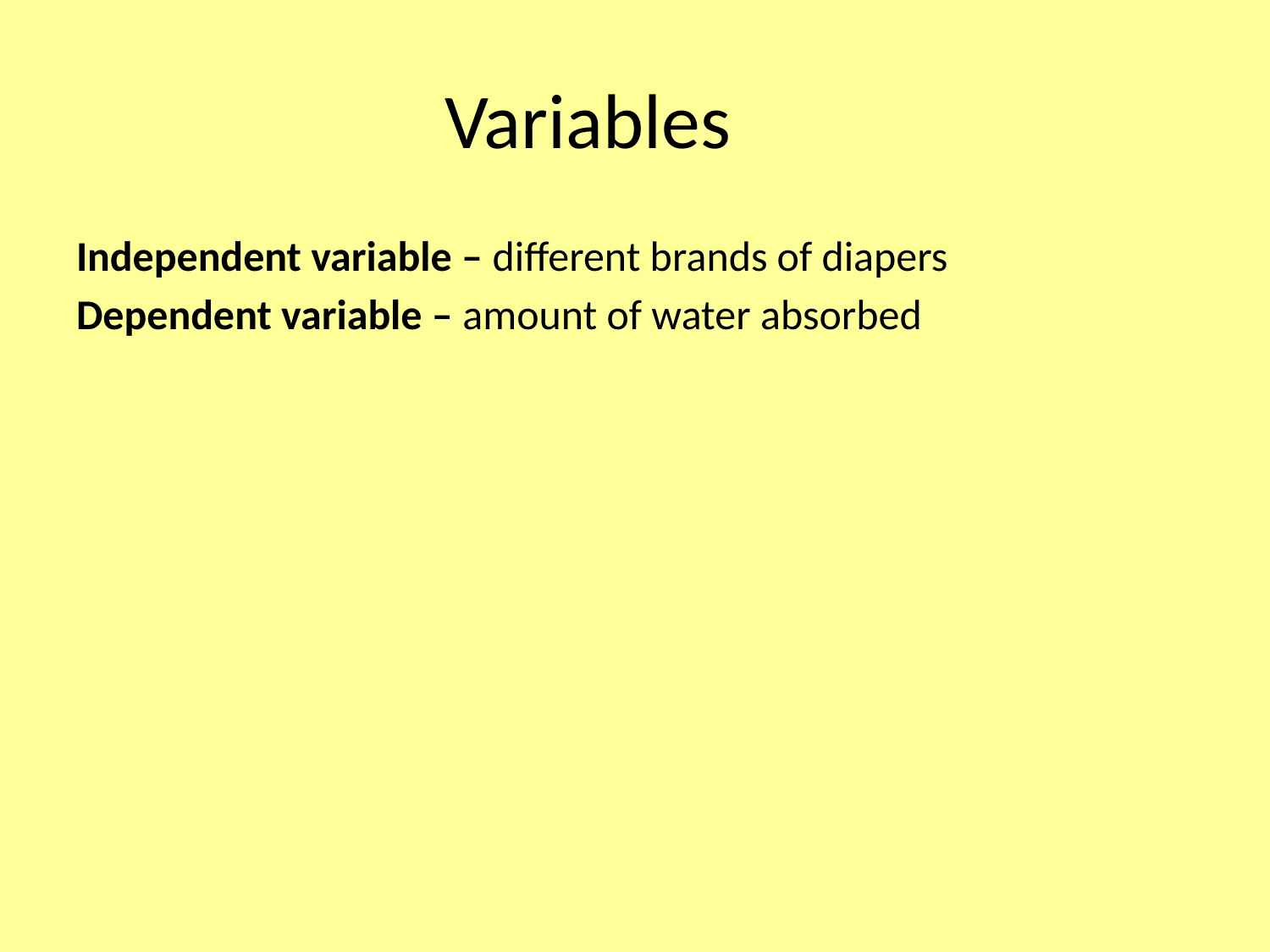

# Variables
Independent variable – different brands of diapers
Dependent variable – amount of water absorbed